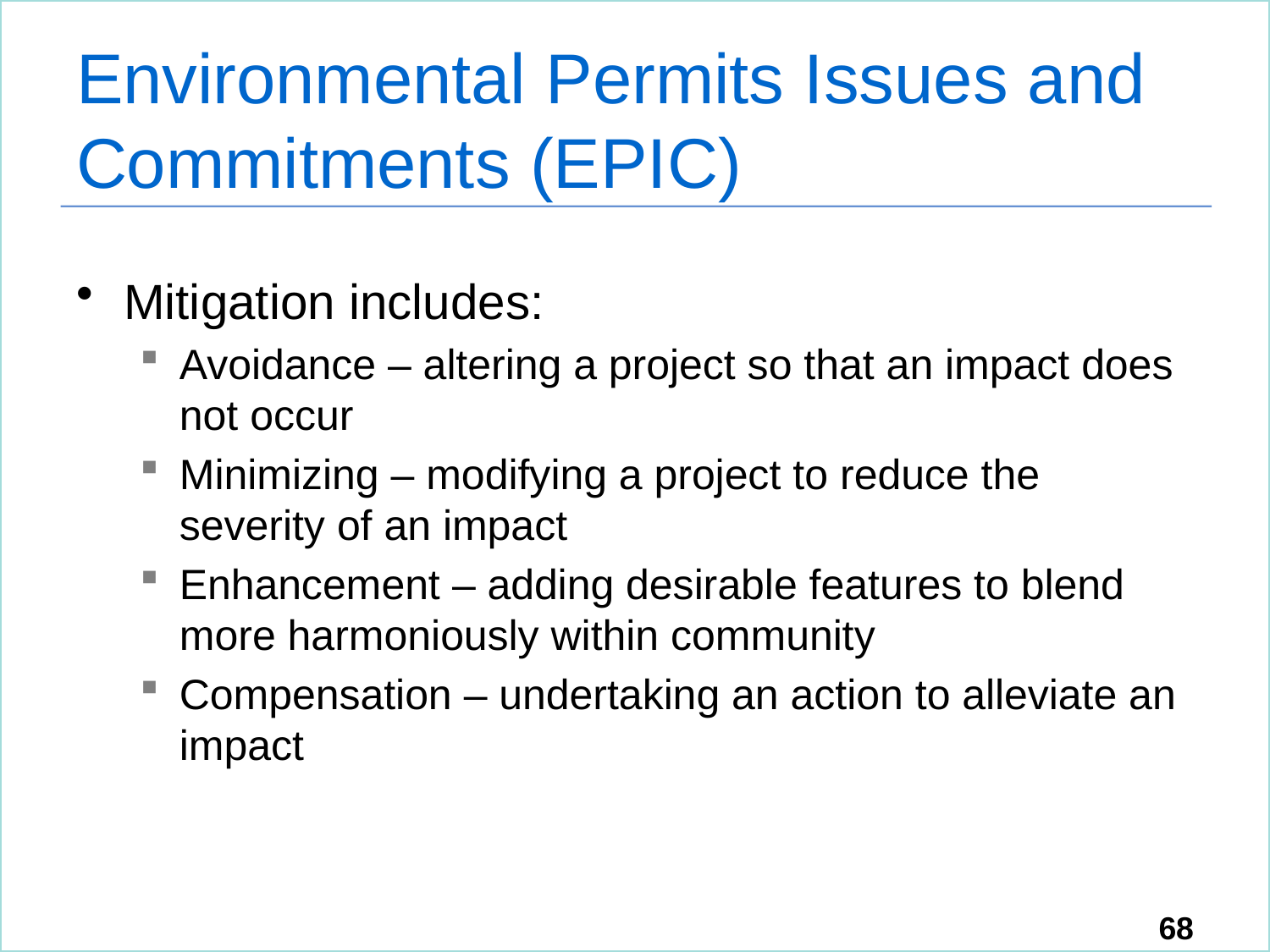

# Environmental Permits Issues and Commitments (EPIC)
Mitigation includes:
Avoidance – altering a project so that an impact does not occur
Minimizing – modifying a project to reduce the severity of an impact
Enhancement – adding desirable features to blend more harmoniously within community
Compensation – undertaking an action to alleviate an impact

68